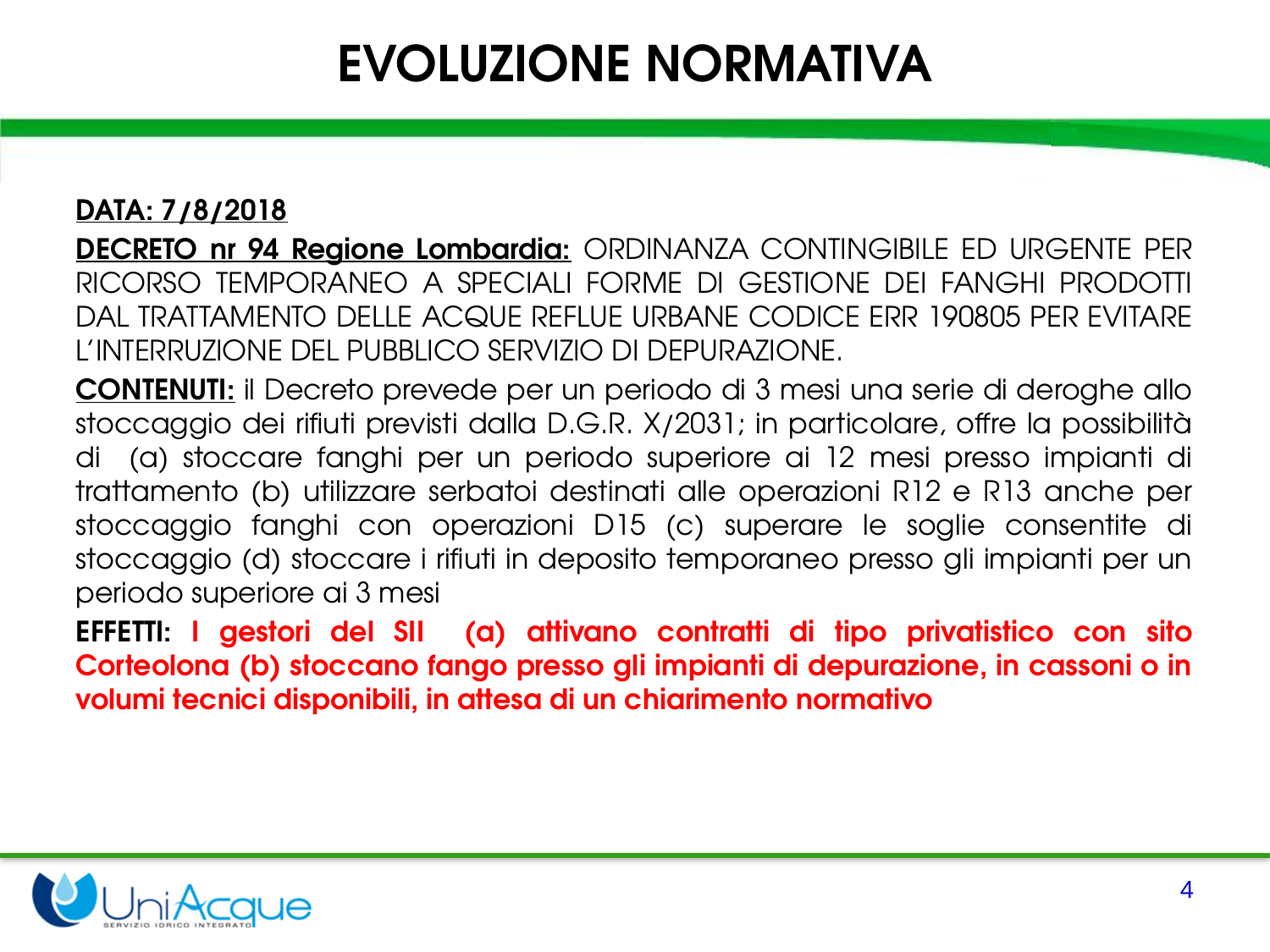

EVOLUZIONE NORMATIVA

DATA: 7/8/2018
DECRETO nr 94 Regione Lombardia: ORDINANZA CONTINGIBILE ED URGENTE PER RICORSO TEMPORANEO A SPECIALI FORME DI GESTIONE DEI FANGHI PRODOTTI DAL TRATTAMENTO DELLE ACQUE REFLUE URBANE CODICE ERR 190805 PER EVITARE L’INTERRUZIONE DEL PUBBLICO SERVIZIO DI DEPURAZIONE.
CONTENUTI: il Decreto prevede per un periodo di 3 mesi una serie di deroghe allo stoccaggio dei rifiuti previsti dalla D.G.R. X/2031; in particolare, offre la possibilità di  (a) stoccare fanghi per un periodo superiore ai 12 mesi presso impianti di trattamento (b) utilizzare serbatoi destinati alle operazioni R12 e R13 anche per stoccaggio fanghi con operazioni D15 (c) superare le soglie consentite di stoccaggio (d) stoccare i rifiuti in deposito temporaneo presso gli impianti per un periodo superiore ai 3 mesi
EFFETTI: I gestori del SII  (a) attivano contratti di tipo privatistico con sito Corteolona (b) stoccano fango presso gli impianti di depurazione, in cassoni o in volumi tecnici disponibili, in attesa di un chiarimento normativo
4